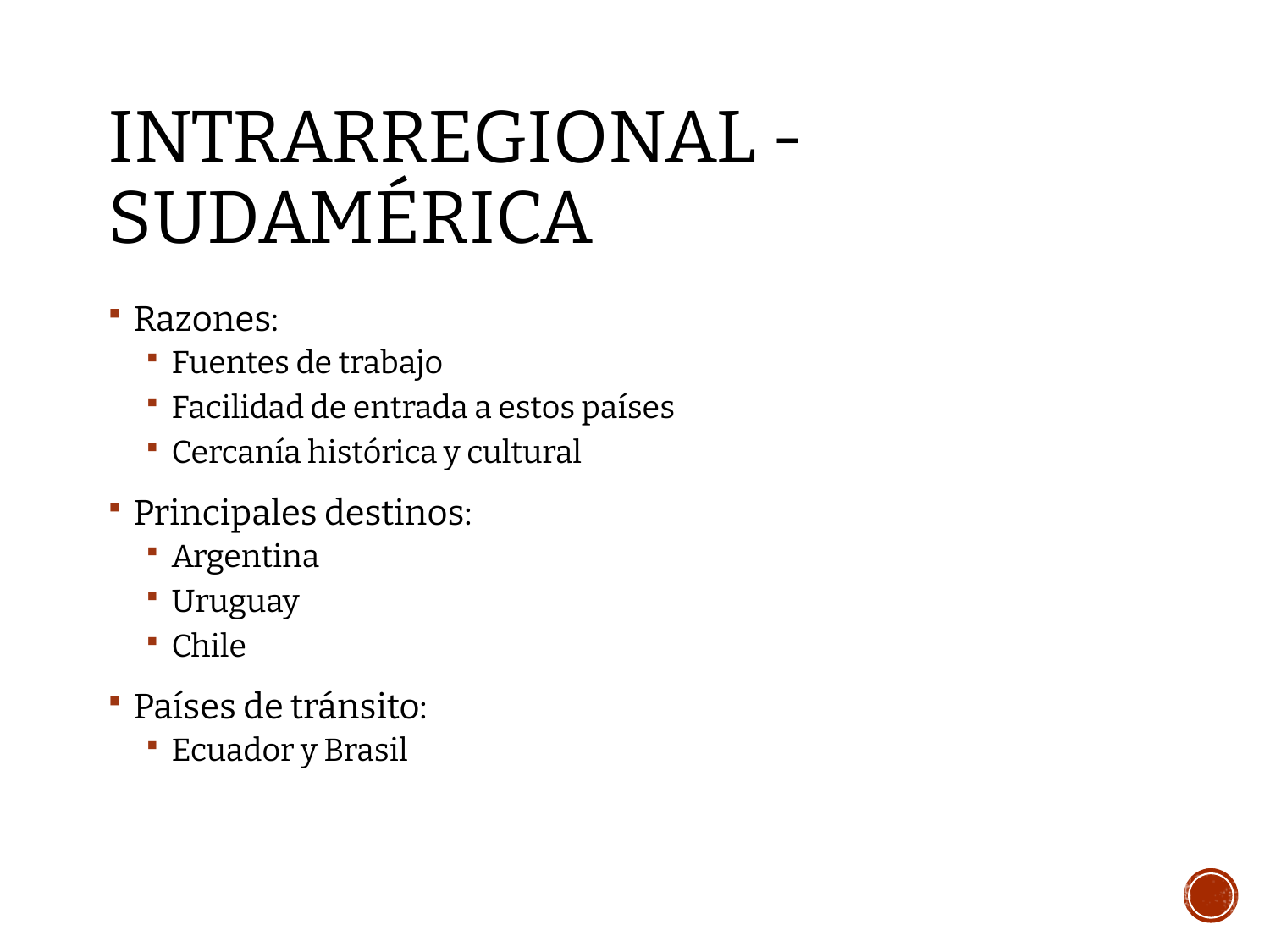

# Intrarregional - sudamérica
Razones:
Fuentes de trabajo
Facilidad de entrada a estos países
Cercanía histórica y cultural
Principales destinos:
Argentina
Uruguay
Chile
Países de tránsito:
Ecuador y Brasil